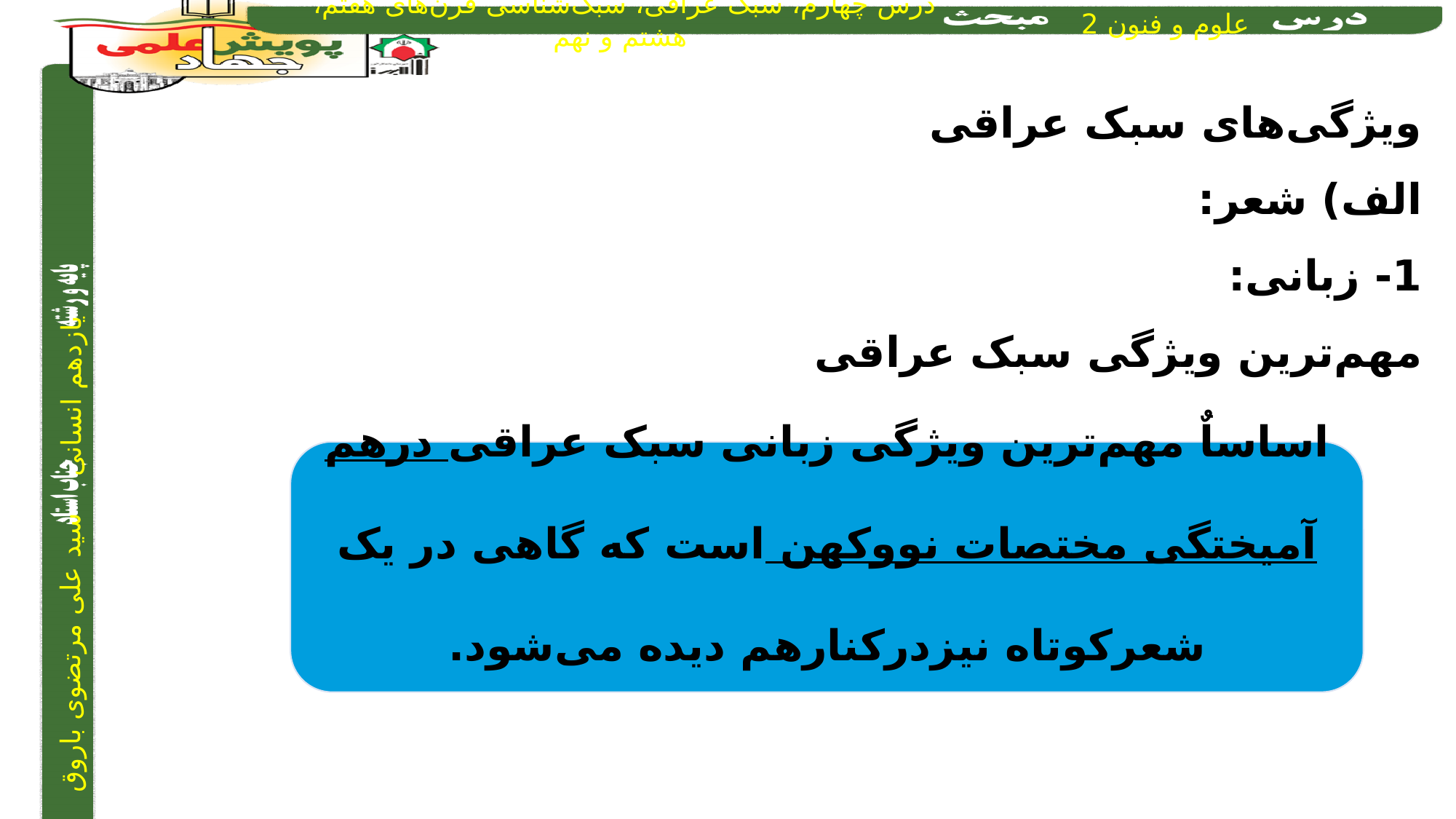

ویژگی‌های سبک عراقی
الف) شعر:
1- زبانی:
مهم‌ترین ویژگی سبک عراقی

اساساٌ مهم‌ترین ویژگی زبانی سبک عراقی درهم آمیختگی مختصات نووکهن است که گاهی در یک شعرکوتاه نیزدرکنارهم دیده می‌شود.